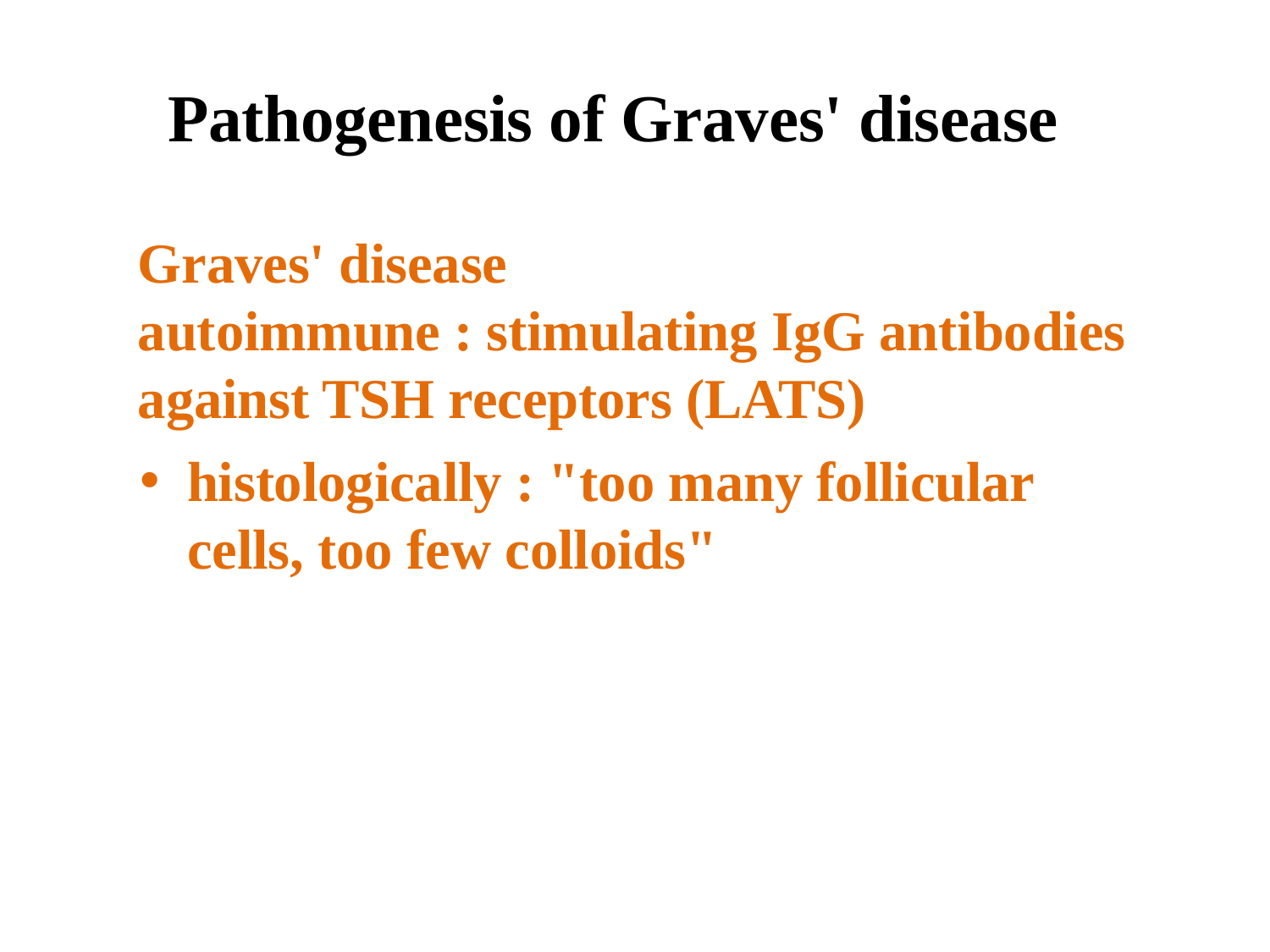

# Pathogenesis of Graves' disease

Graves' disease
autoimmune : stimulating IgG antibodies against TSH receptors (LATS)
histologically : "too many follicular cells, too few colloids"